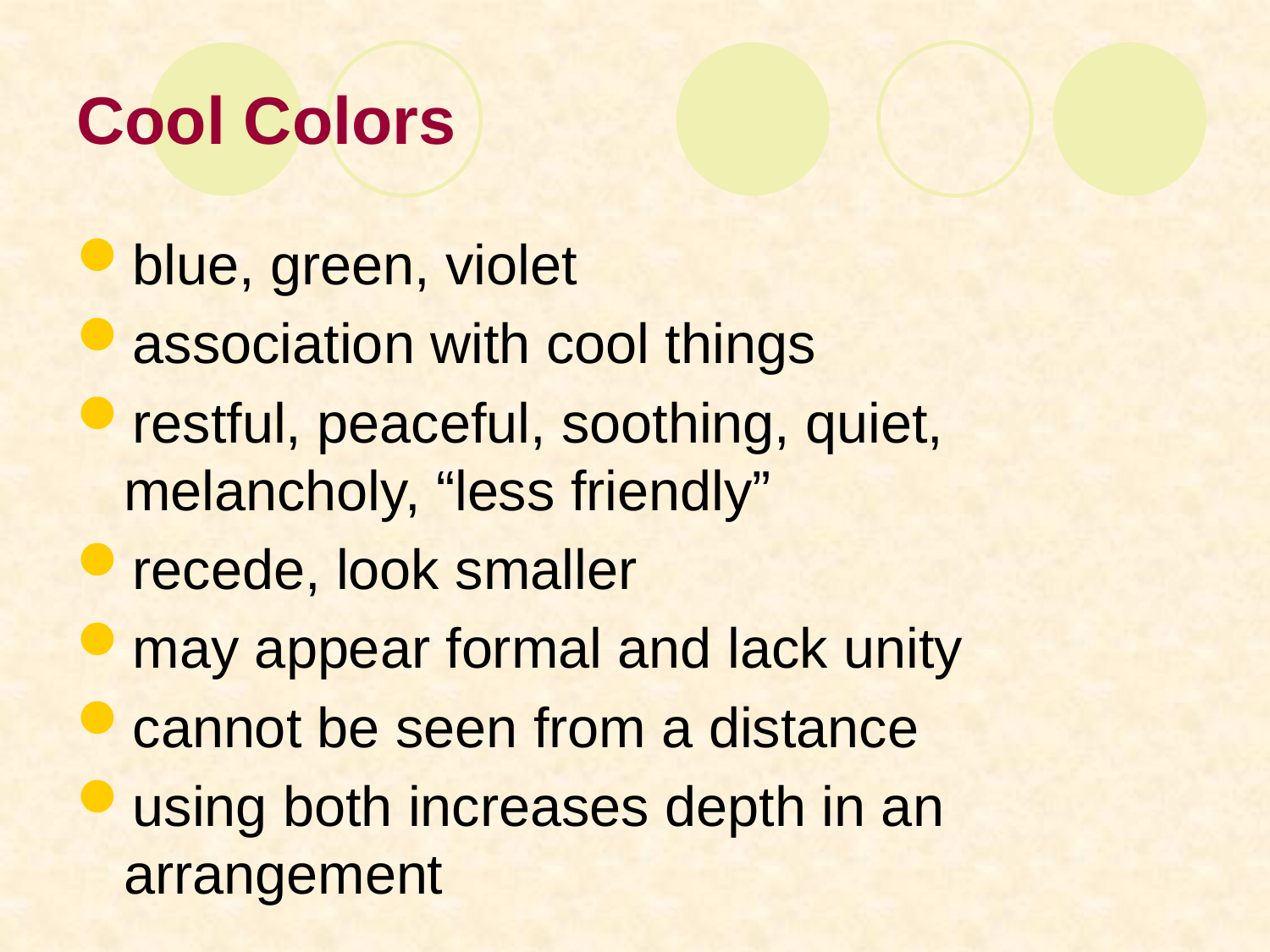

# Cool Colors
blue, green, violet
association with cool things
restful, peaceful, soothing, quiet, melancholy, “less friendly”
recede, look smaller
may appear formal and lack unity
cannot be seen from a distance
using both increases depth in an arrangement